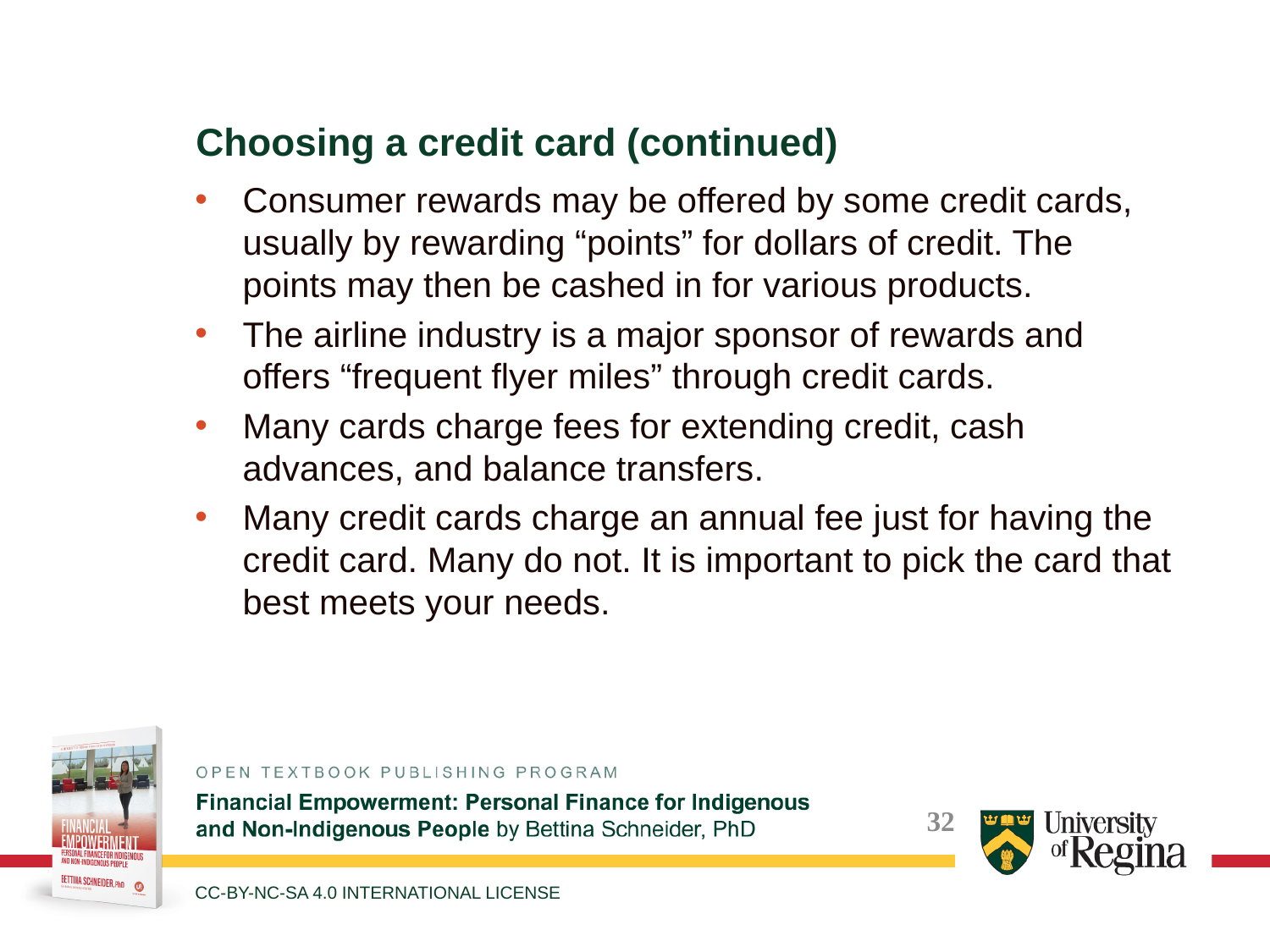

Choosing a credit card (continued)
Consumer rewards may be offered by some credit cards, usually by rewarding “points” for dollars of credit. The points may then be cashed in for various products.
The airline industry is a major sponsor of rewards and offers “frequent flyer miles” through credit cards.
Many cards charge fees for extending credit, cash advances, and balance transfers.
Many credit cards charge an annual fee just for having the credit card. Many do not. It is important to pick the card that best meets your needs.

CC-BY-NC-SA 4.0 INTERNATIONAL LICENSE